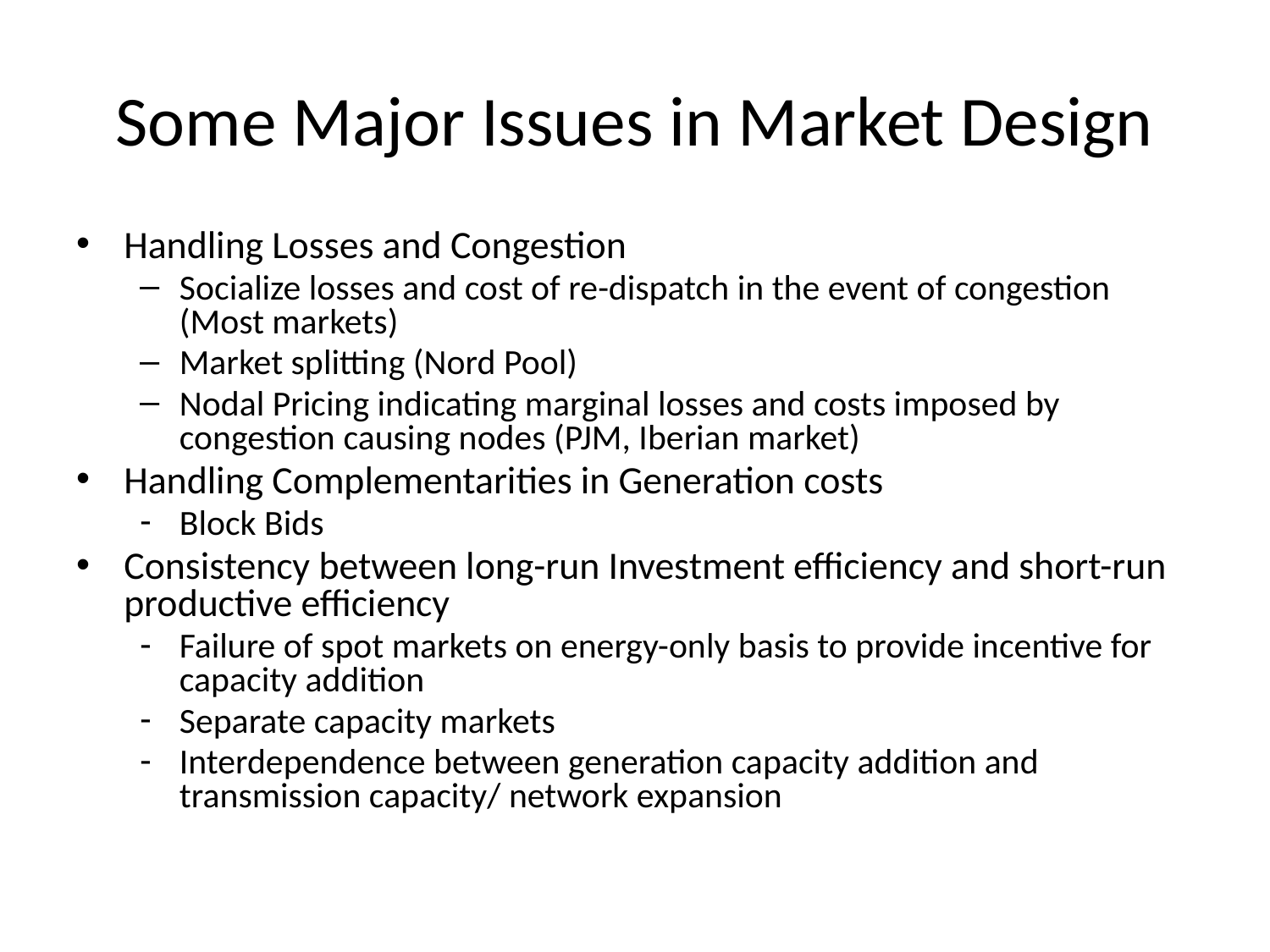

# Some Major Issues in Market Design
Handling Losses and Congestion
Socialize losses and cost of re-dispatch in the event of congestion (Most markets)
Market splitting (Nord Pool)
Nodal Pricing indicating marginal losses and costs imposed by congestion causing nodes (PJM, Iberian market)
Handling Complementarities in Generation costs
Block Bids
Consistency between long-run Investment efficiency and short-run productive efficiency
Failure of spot markets on energy-only basis to provide incentive for capacity addition
Separate capacity markets
Interdependence between generation capacity addition and transmission capacity/ network expansion